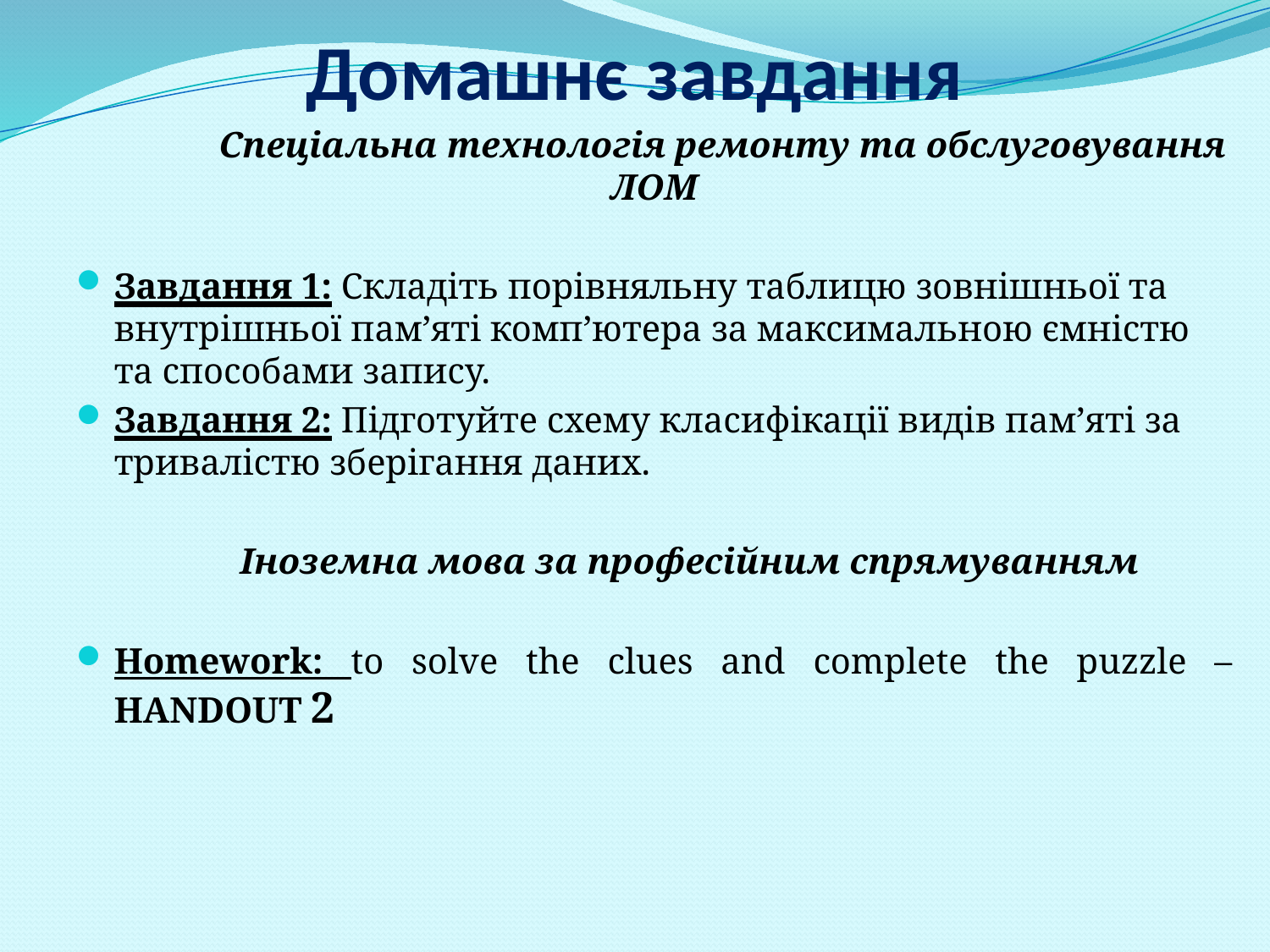

# Домашнє завдання
               Спеціальна технологія ремонту та обслуговування ЛОМ

Завдання 1: Складіть порівняльну таблицю зовнішньої та внутрішньої пам’яті комп’ютера за максимальною ємністю та способами запису.
Завдання 2: Підготуйте схему класифікації видів пам’яті за тривалістю зберігання даних.

                  Іноземна мова за професійним спрямуванням

Homework: to solve the clues and complete the puzzle – HANDOUT 2